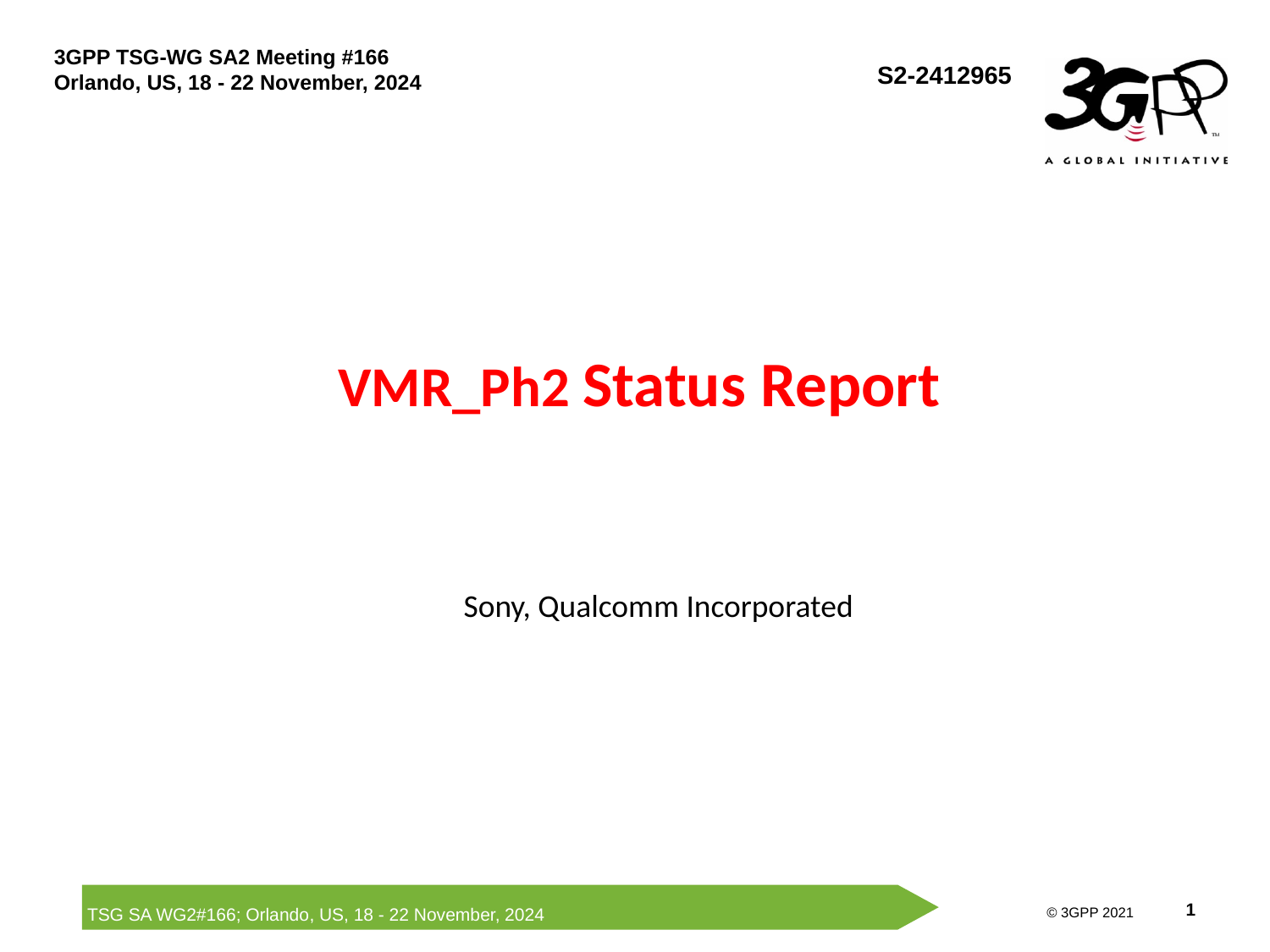

S2-2412965
# VMR_Ph2 Status Report
Sony, Qualcomm Incorporated